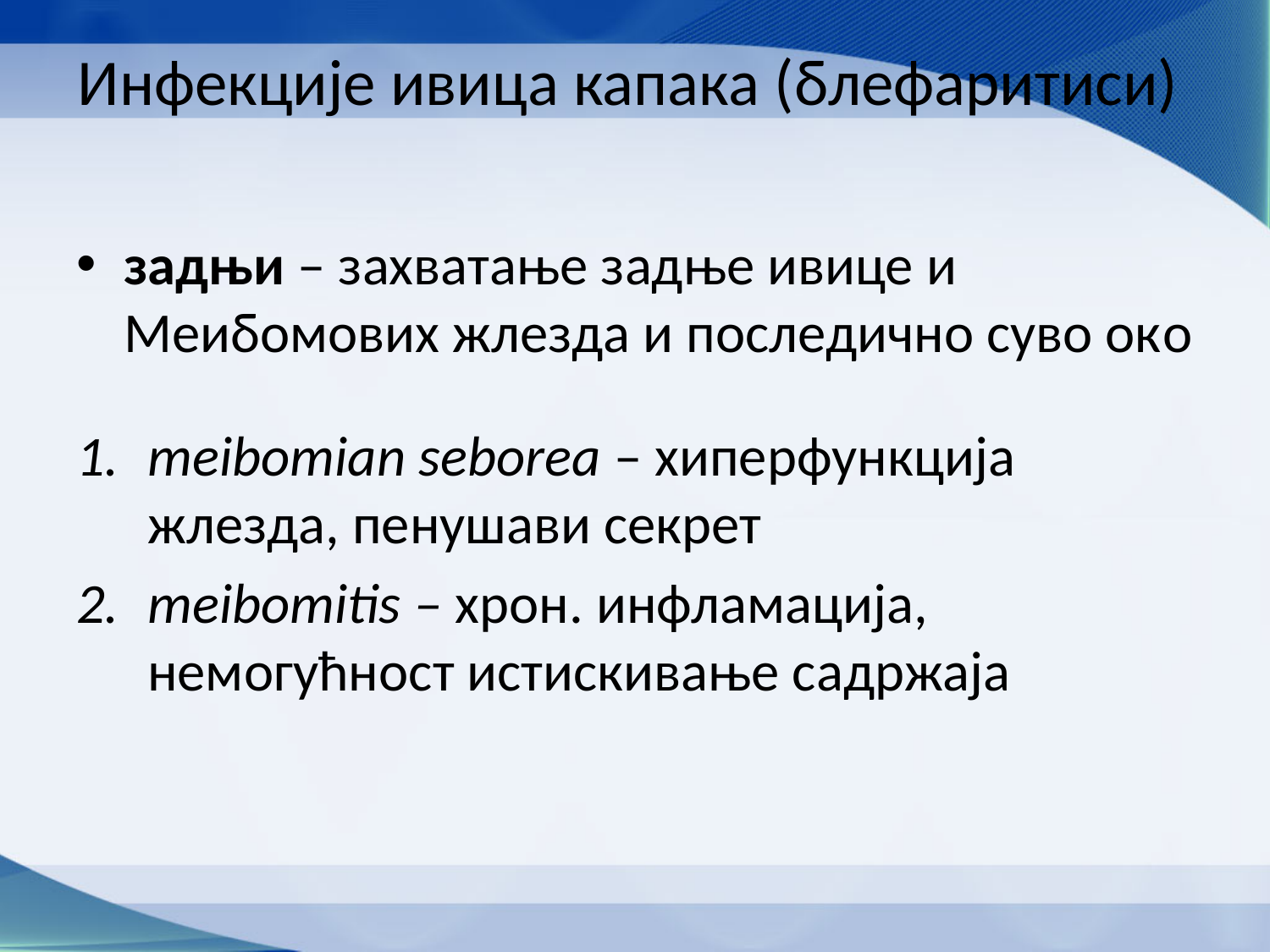

# Инфекције ивица капака (блефаритиси)
задњи – захватање задње ивице и Меибомових жлезда и последично суво окo

meibomian seborea – хиперфункција жлезда, пенушави секрет
meibomitis – хрон. инфламација, немогућност истискивање садржаја